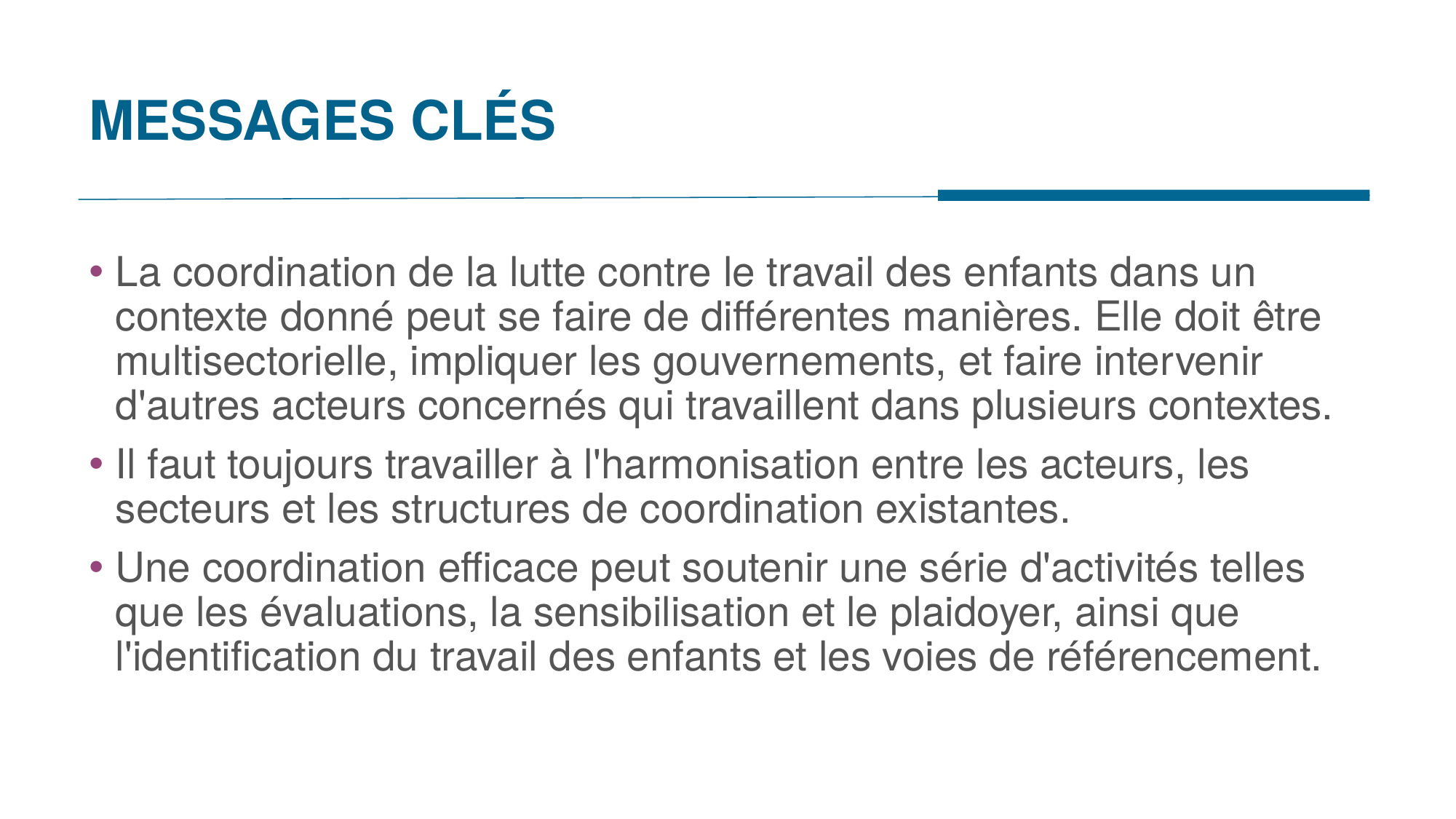

# MESSAGES CLÉS
La coordination de la lutte contre le travail des enfants dans un contexte donné peut se faire de différentes manières. Elle doit être multisectorielle, impliquer les gouvernements, et faire intervenir d'autres acteurs concernés qui travaillent dans plusieurs contextes.
Il faut toujours travailler à l'harmonisation entre les acteurs, les secteurs et les structures de coordination existantes.
Une coordination efficace peut soutenir une série d'activités telles que les évaluations, la sensibilisation et le plaidoyer, ainsi que l'identification du travail des enfants et les voies de référencement.